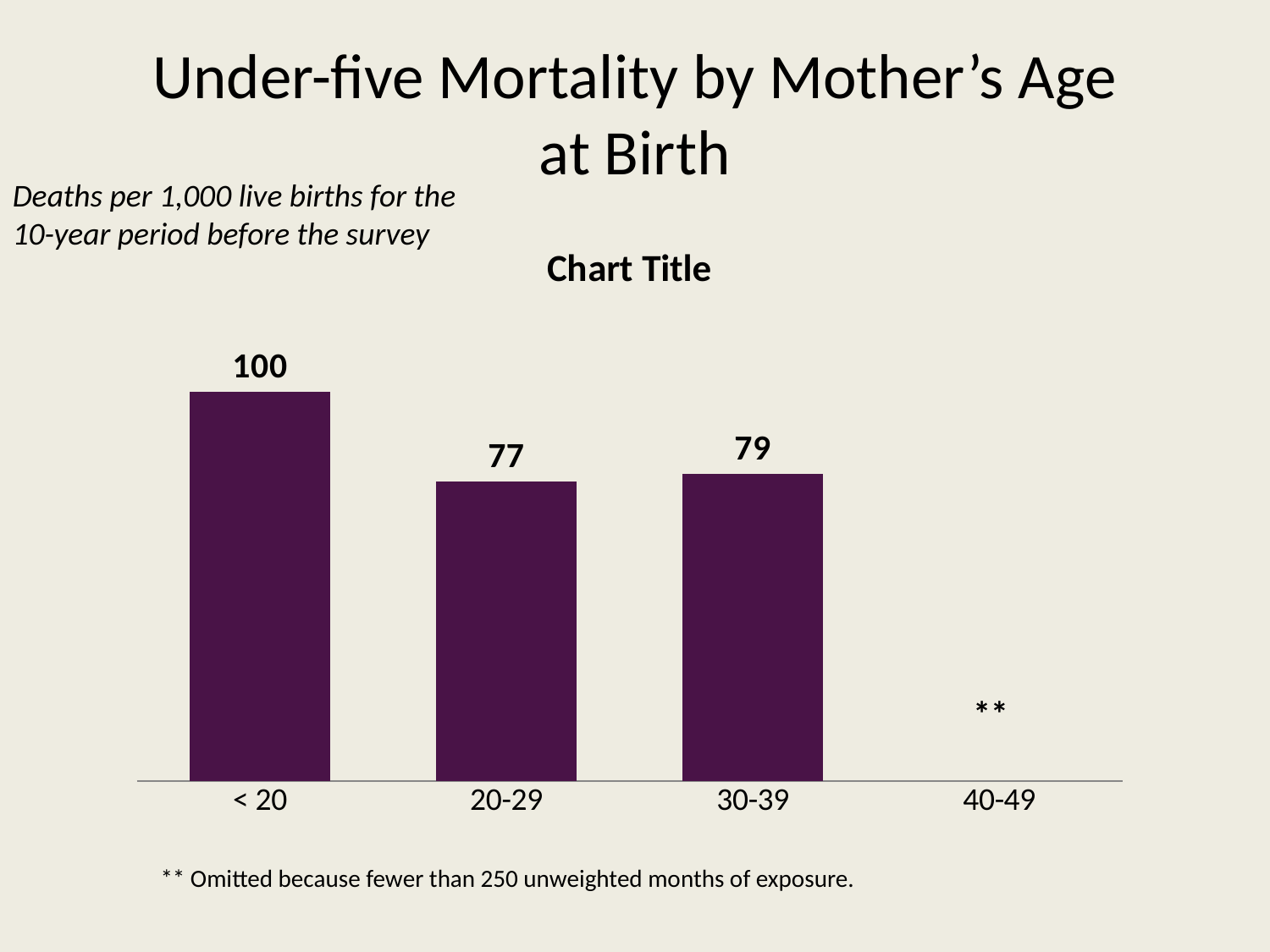

# Under-five Mortality by Mother’s Age at Birth
Deaths per 1,000 live births for the 10-year period before the survey

### Chart:

| Category |  |
|---|---|
| < 20 | 100.0 |
| 20-29 | 77.0 |
| 30-39 | 79.0 |
| 40-49 | None |
 **
** Omitted because fewer than 250 unweighted months of exposure.